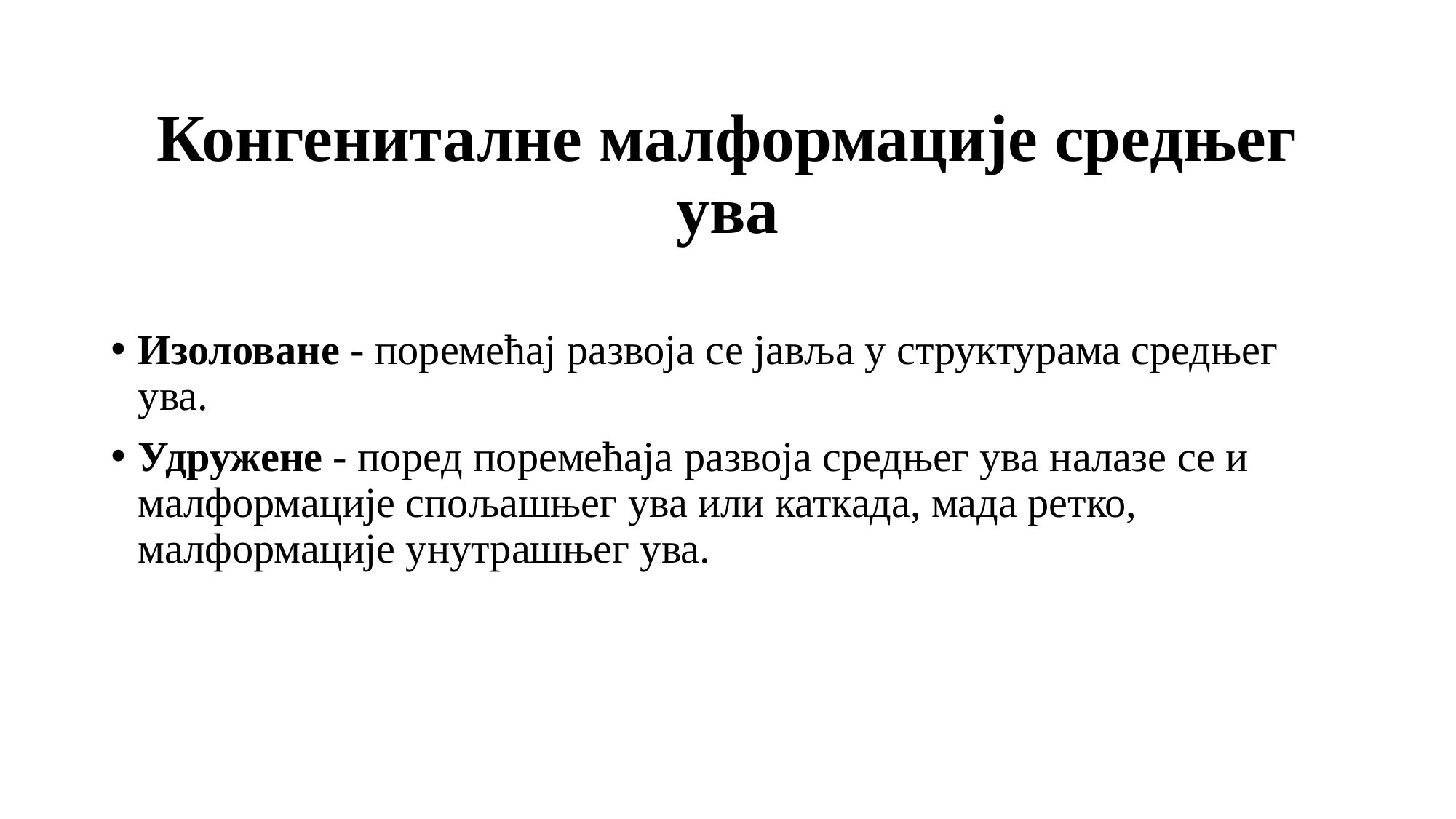

# Конгениталне малформације средњег ува
Изоловане - поремећај развоја се јавља у структурама средњег ува.
Удружене - поред поремећаја развоја средњег ува налазе се и малформације спољашњег ува или каткада, мада ретко, малформације унутрашњег ува.